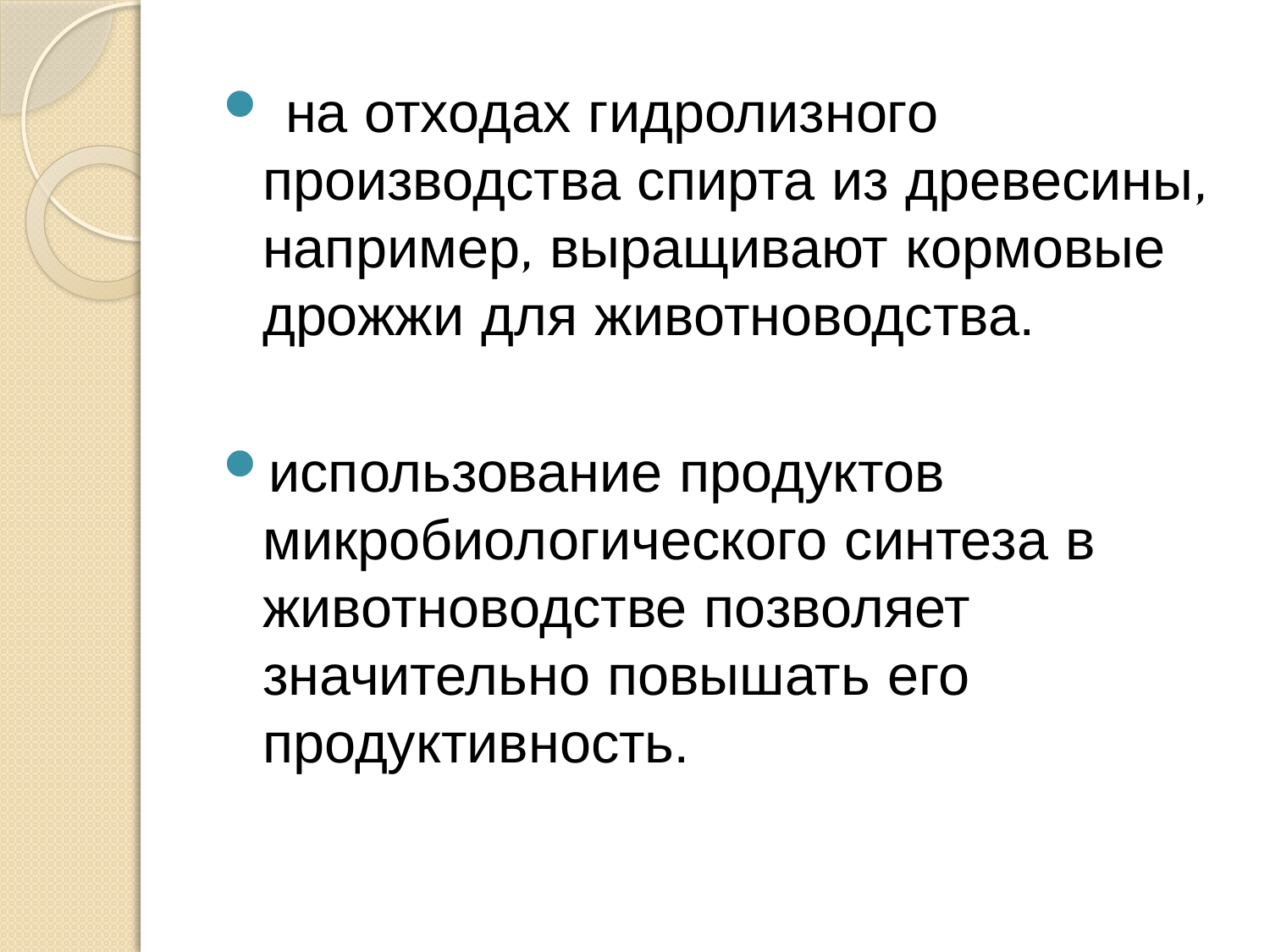

на отходах гидролизного производства спирта из древесины, например, выращивают кормовые дрожжи для животноводства.

использование продуктов микробиологического синтеза в животноводстве позволяет значительно повышать его продуктивность.